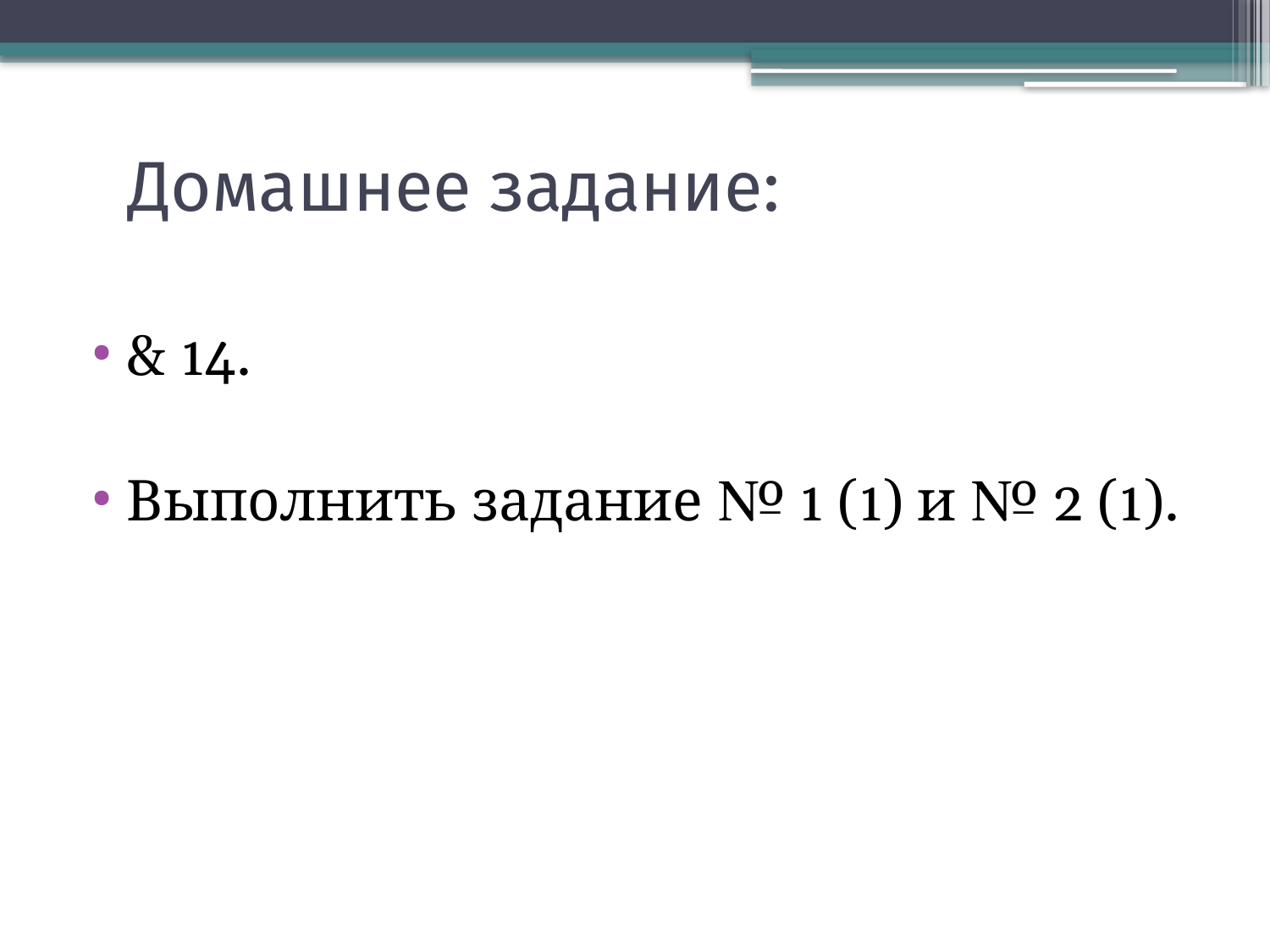

# Домашнее задание:
& 14.

Выполнить задание № 1 (1) и № 2 (1).